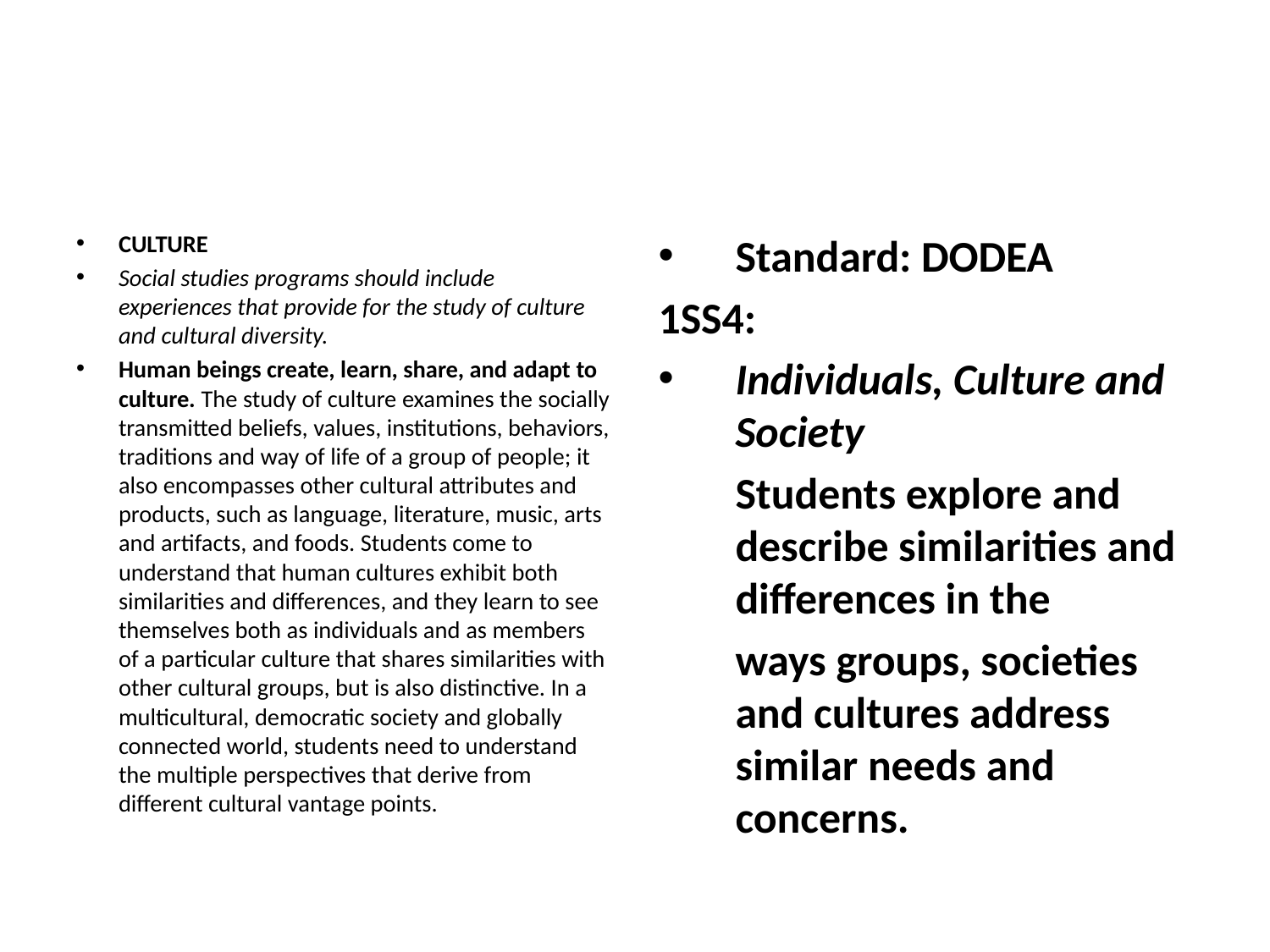

#
CULTURE
Social studies programs should include experiences that provide for the study of culture and cultural diversity.
Human beings create, learn, share, and adapt to culture. The study of culture examines the socially transmitted beliefs, values, institutions, behaviors, traditions and way of life of a group of people; it also encompasses other cultural attributes and products, such as language, literature, music, arts and artifacts, and foods. Students come to understand that human cultures exhibit both similarities and differences, and they learn to see themselves both as individuals and as members of a particular culture that shares similarities with other cultural groups, but is also distinctive. In a multicultural, democratic society and globally connected world, students need to understand the multiple perspectives that derive from different cultural vantage points.

Standard: DODEA
1SS4:
Individuals, Culture and Society
	Students explore and describe similarities and differences in the
	ways groups, societies and cultures address similar needs and concerns.